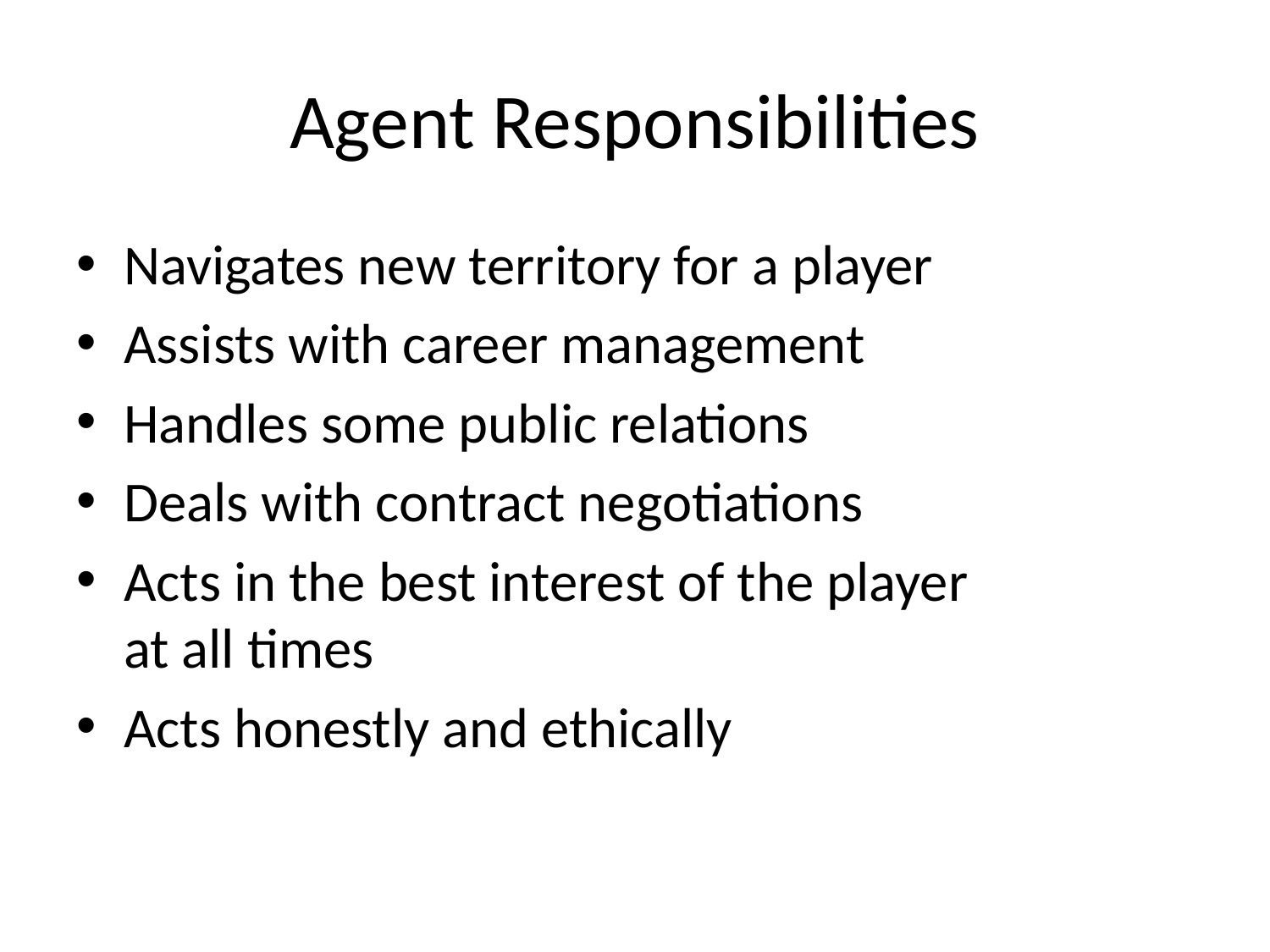

# Agent Responsibilities
Navigates new territory for a player
Assists with career management
Handles some public relations
Deals with contract negotiations
Acts in the best interest of the player
at all times
Acts honestly and ethically